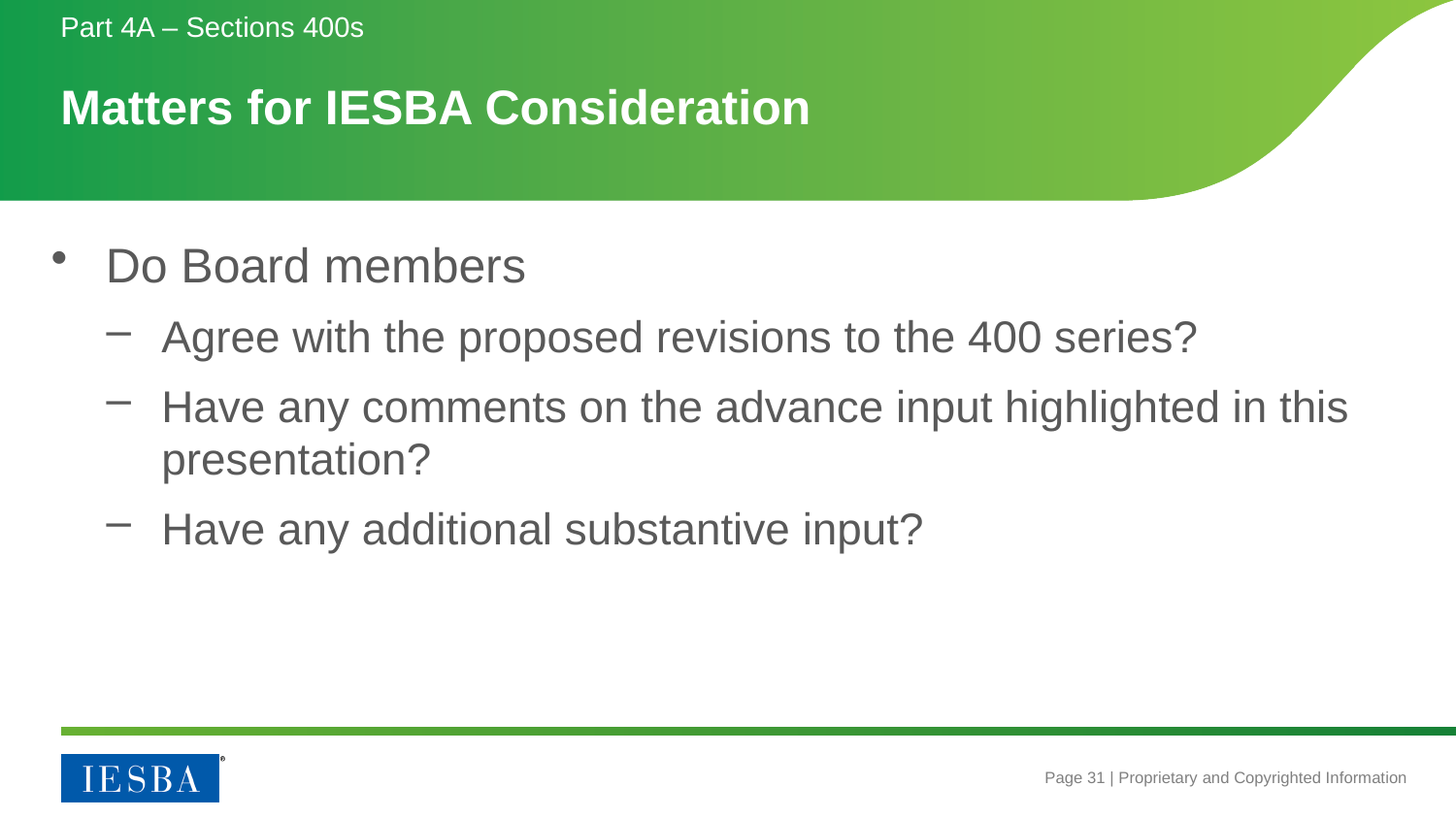

Part 4A – Sections 400s
# Matters for IESBA Consideration
Do Board members
Agree with the proposed revisions to the 400 series?
Have any comments on the advance input highlighted in this presentation?
Have any additional substantive input?